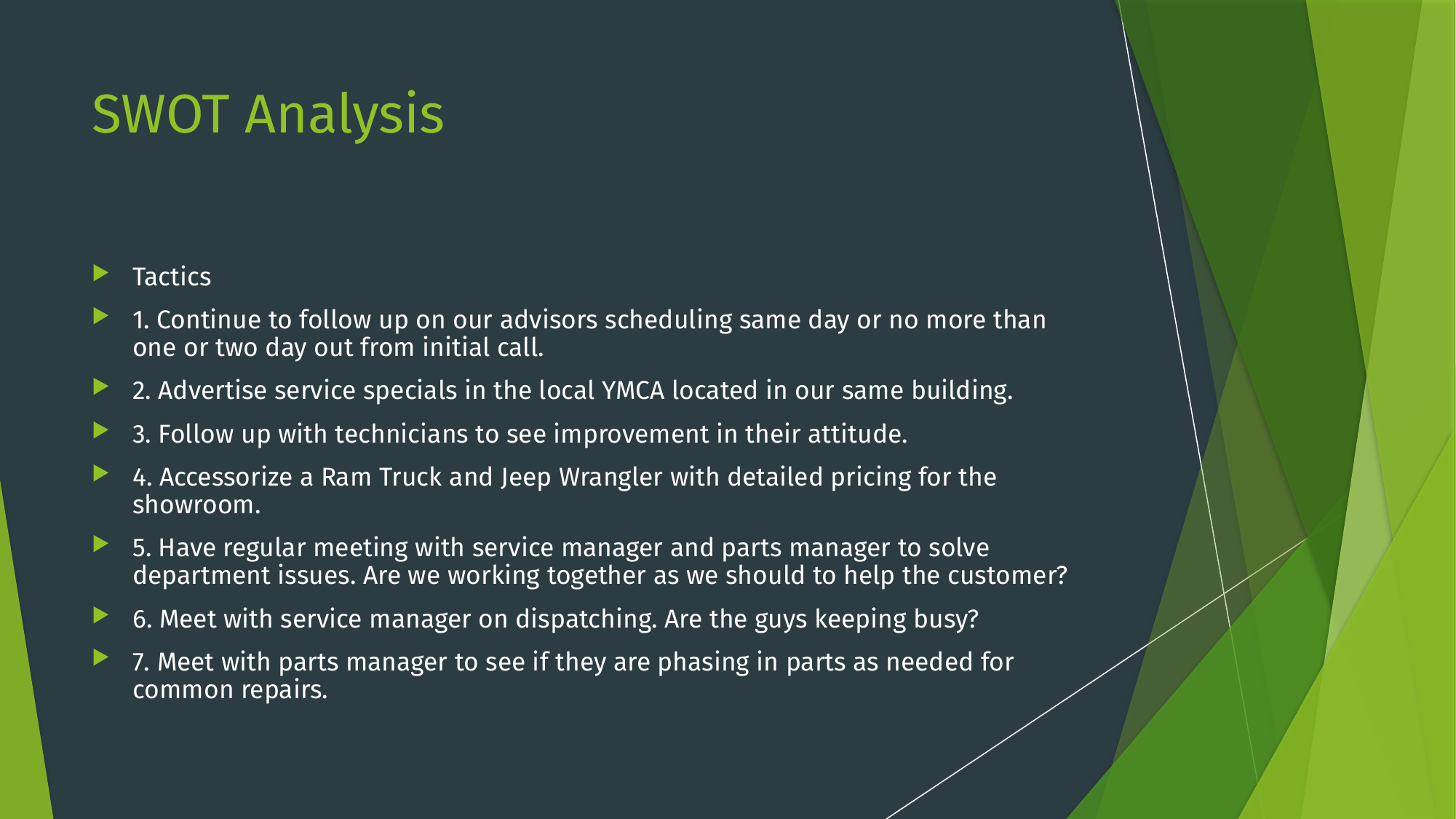

# SWOT Analysis
Tactics
1. Continue to follow up on our advisors scheduling same day or no more than one or two day out from initial call.
2. Advertise service specials in the local YMCA located in our same building.
3. Follow up with technicians to see improvement in their attitude.
4. Accessorize a Ram Truck and Jeep Wrangler with detailed pricing for the showroom.
5. Have regular meeting with service manager and parts manager to solve department issues. Are we working together as we should to help the customer?
6. Meet with service manager on dispatching. Are the guys keeping busy?
7. Meet with parts manager to see if they are phasing in parts as needed for common repairs.